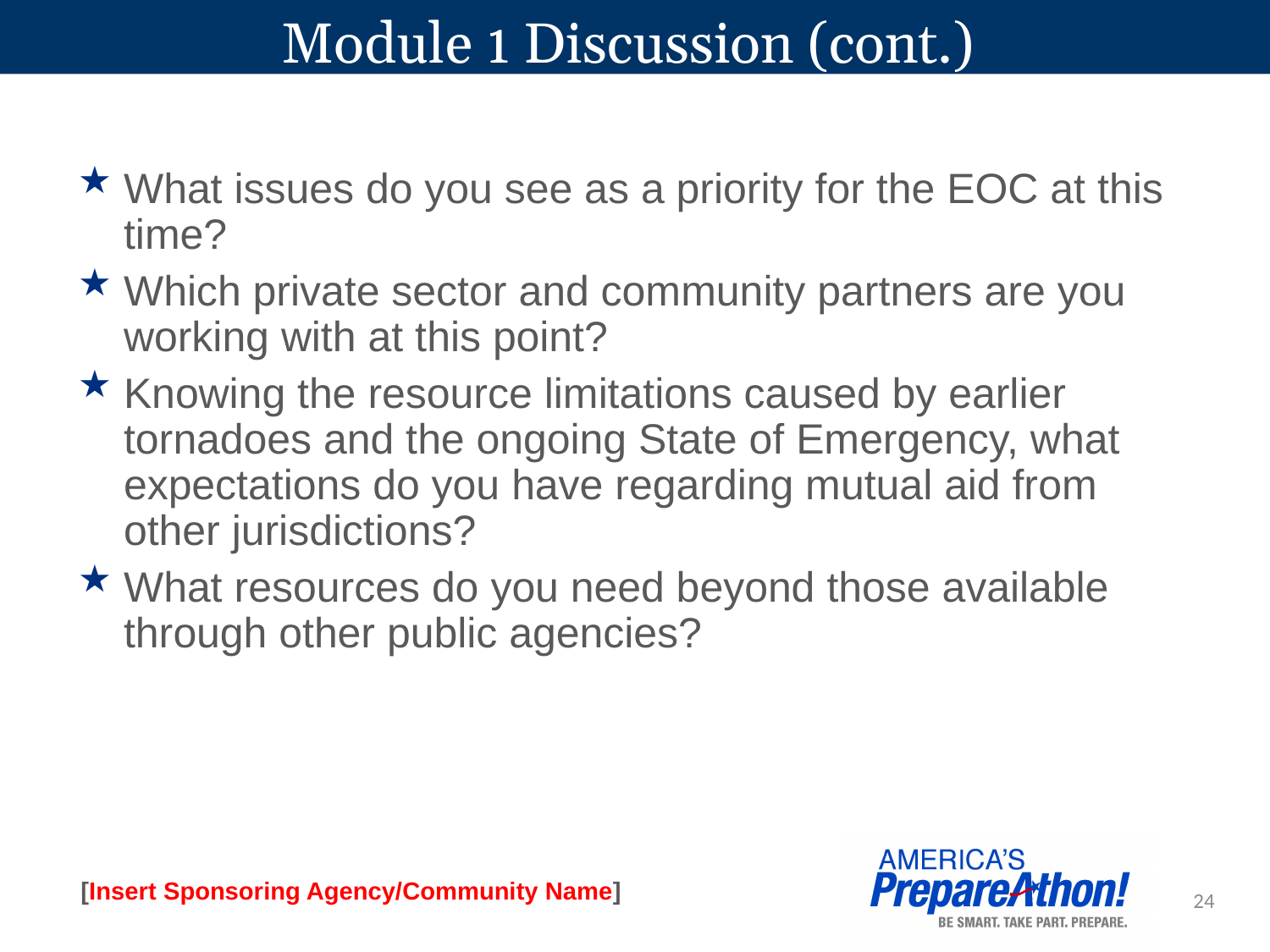

# Module 1 Discussion (cont.)
What issues do you see as a priority for the EOC at this time?
Which private sector and community partners are you working with at this point?
Knowing the resource limitations caused by earlier tornadoes and the ongoing State of Emergency, what expectations do you have regarding mutual aid from other jurisdictions?
What resources do you need beyond those available through other public agencies?
24